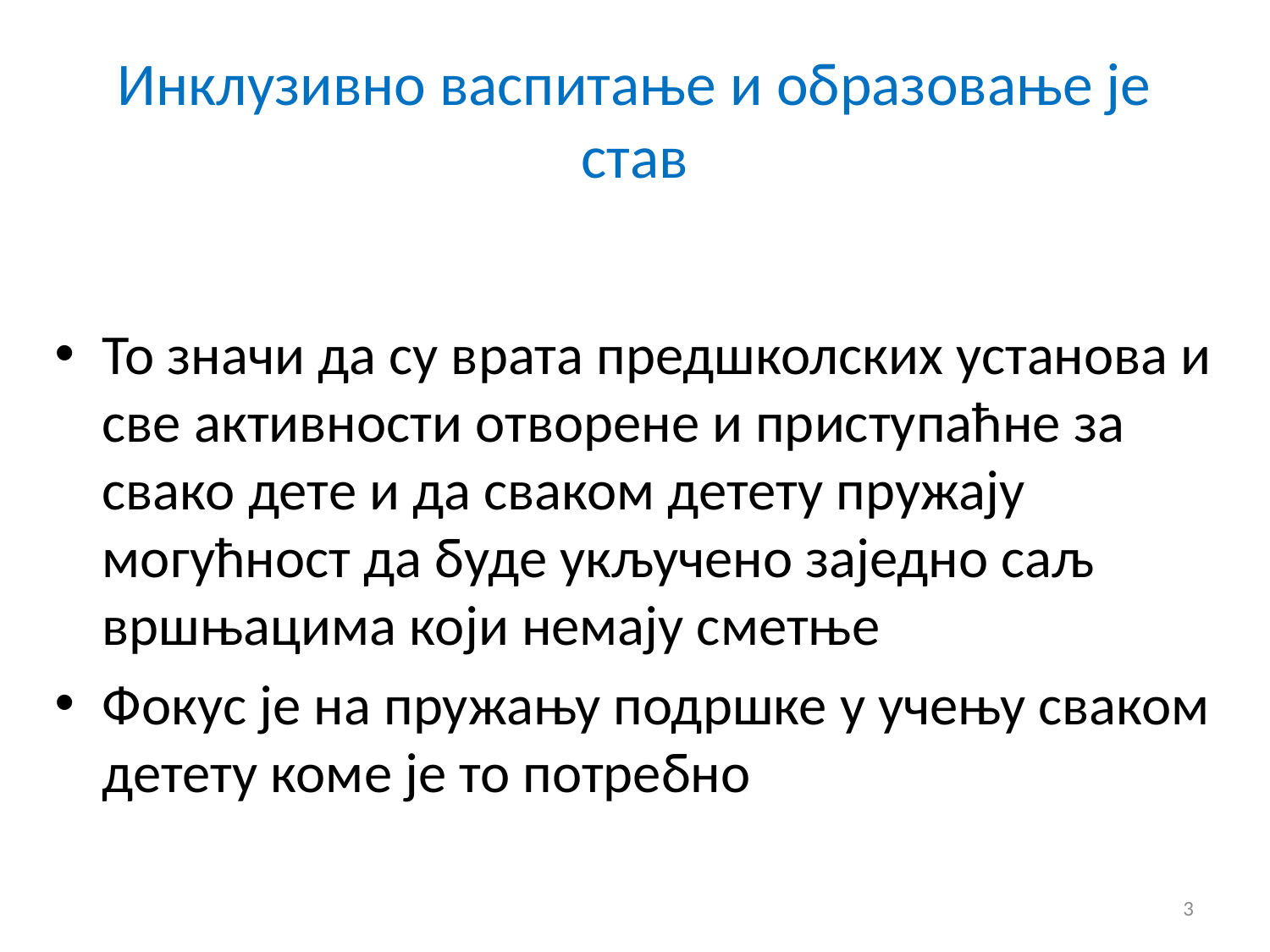

# Инклузивно васпитање и образовање је став

То значи да су врата предшколских установа и све активности отворене и приступаћне за свако дете и да сваком детету пружају могућност да буде укључено заједно саљ вршњацима који немају сметње
Фокус је на пружању подршке у учењу сваком детету коме је то потребно

3